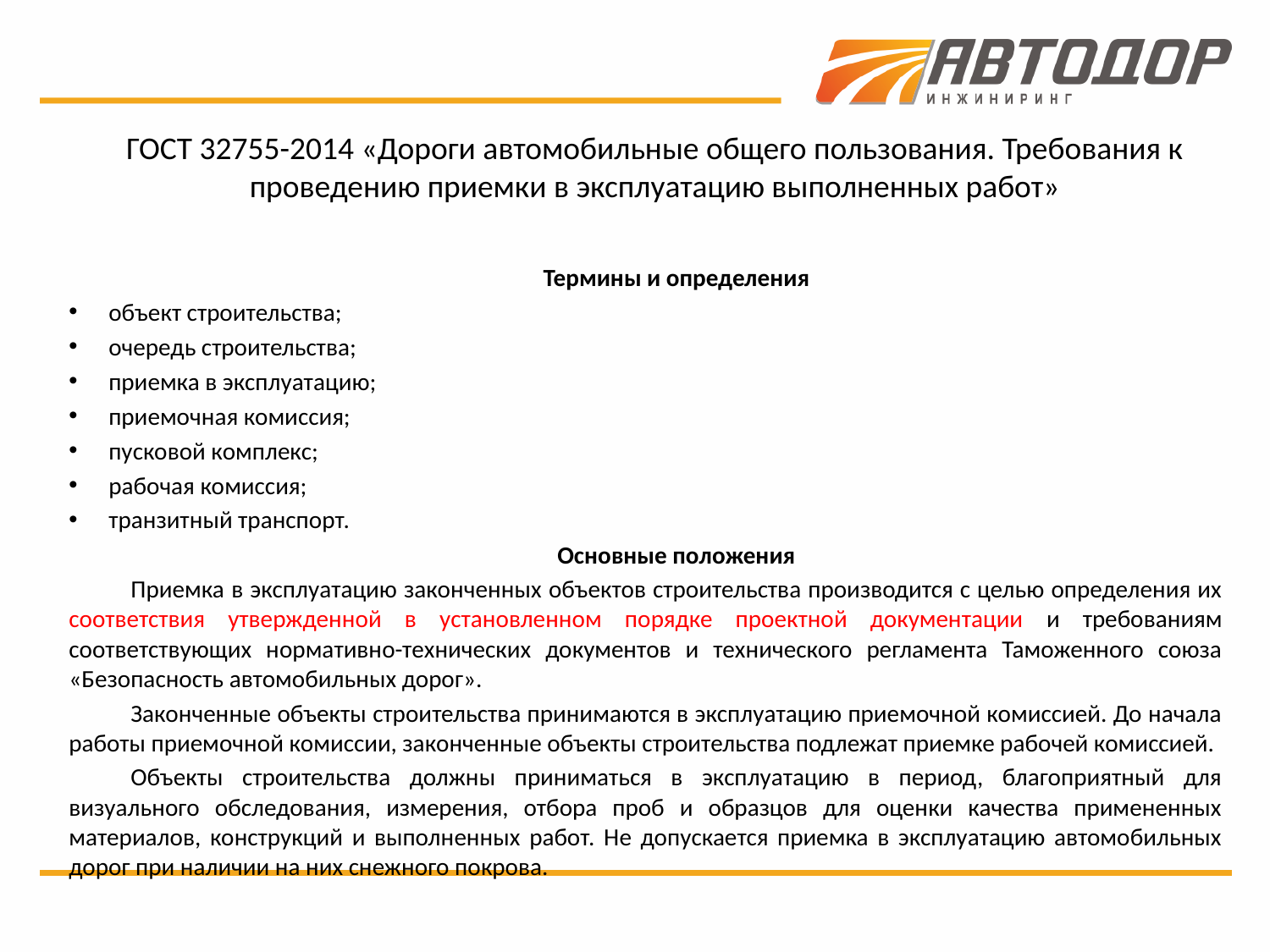

# ГОСТ 32755-2014 «Дороги автомобильные общего пользования. Требования к проведению приемки в эксплуатацию выполненных работ»
Термины и определения
объект строительства;
очередь строительства;
приемка в эксплуатацию;
приемочная комиссия;
пусковой комплекс;
рабочая комиссия;
транзитный транспорт.
Основные положения
Приемка в эксплуатацию законченных объектов строительства производится с целью определения их соответствия утвержденной в установленном порядке проектной документации и требованиям соответствующих нормативно-технических документов и технического регламента Таможенного союза «Безопасность автомобильных дорог».
Законченные объекты строительства принимаются в эксплуатацию приемочной комиссией. До начала работы приемочной комиссии, законченные объекты строительства подлежат приемке рабочей комиссией.
Объекты строительства должны приниматься в эксплуатацию в период, благоприятный для визуального обследования, измерения, отбора проб и образцов для оценки качества примененных материалов, конструкций и выполненных работ. Не допускается приемка в эксплуатацию автомобильных дорог при наличии на них снежного покрова.